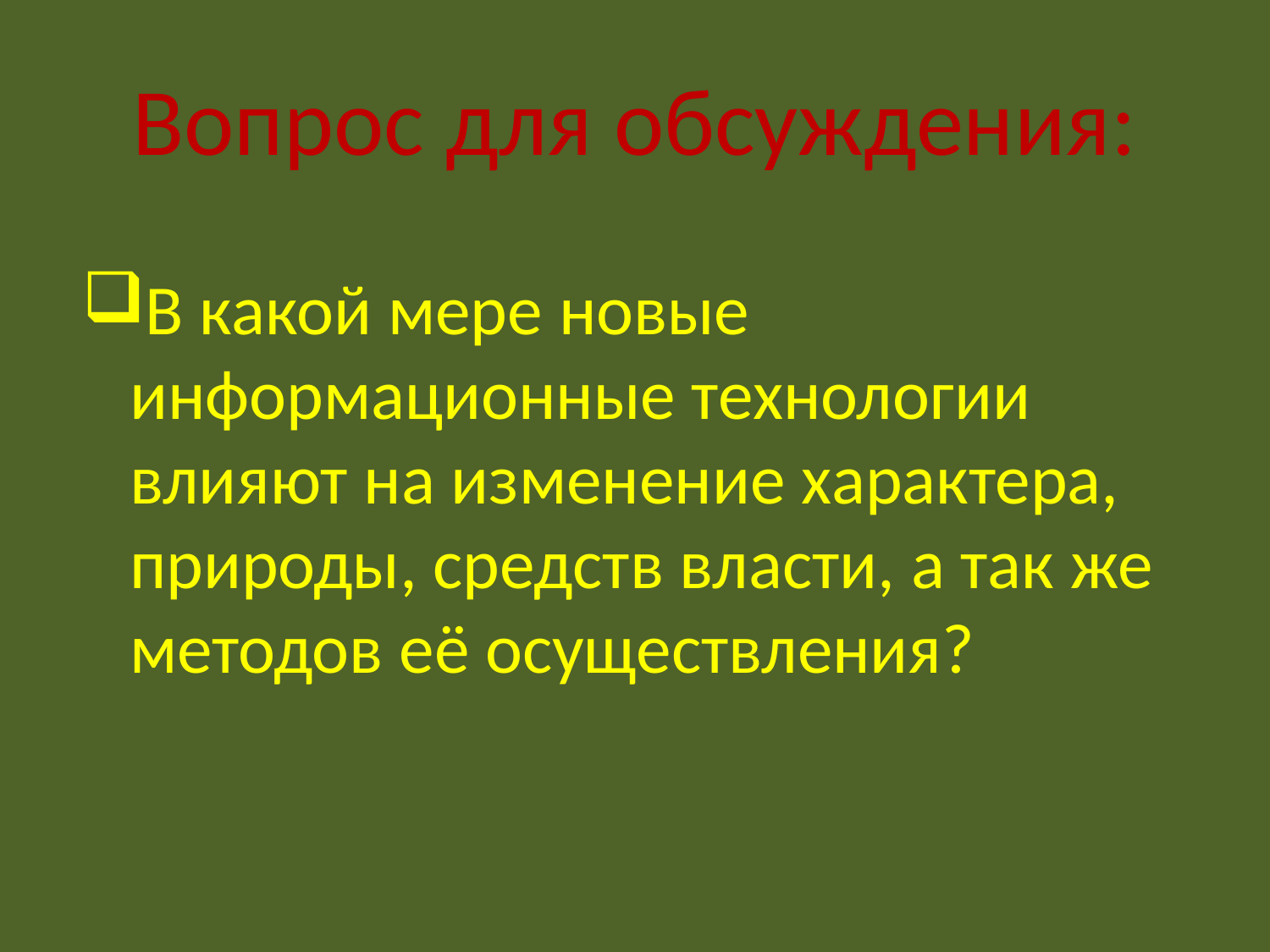

# Вопрос для обсуждения:
В какой мере новые информационные технологии влияют на изменение характера, природы, средств власти, а так же методов её осуществления?